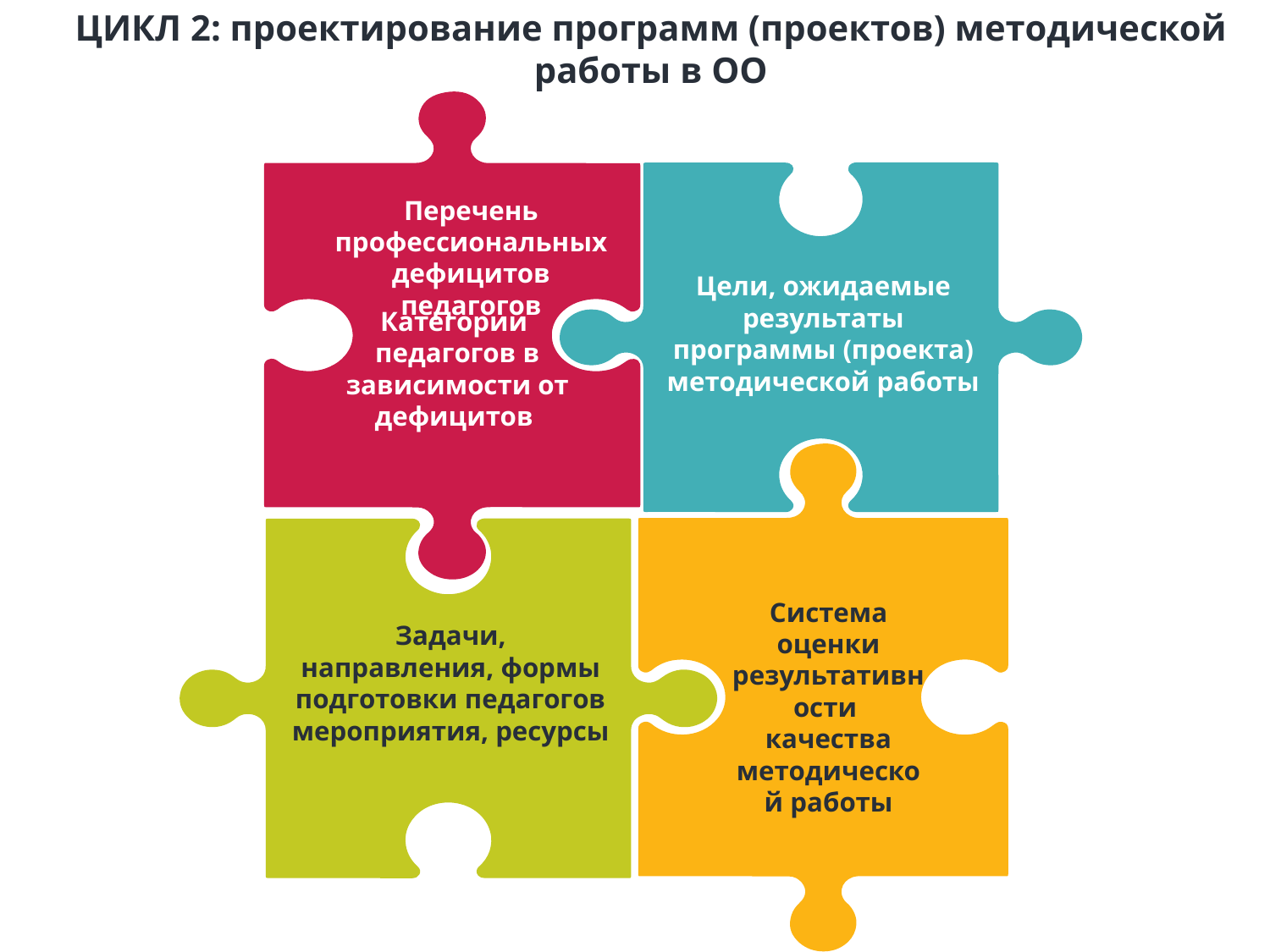

ЦИКЛ 2: проектирование программ (проектов) методической работы в ОО

Перечень профессиональных дефицитов педагогов
Цели, ожидаемые результаты программы (проекта) методической работы
Категории
педагогов в зависимости от дефицитов

Система оценки результативности  качества
методической работы
 Задачи,
направления, формы
подготовки педагогов
мероприятия, ресурсы